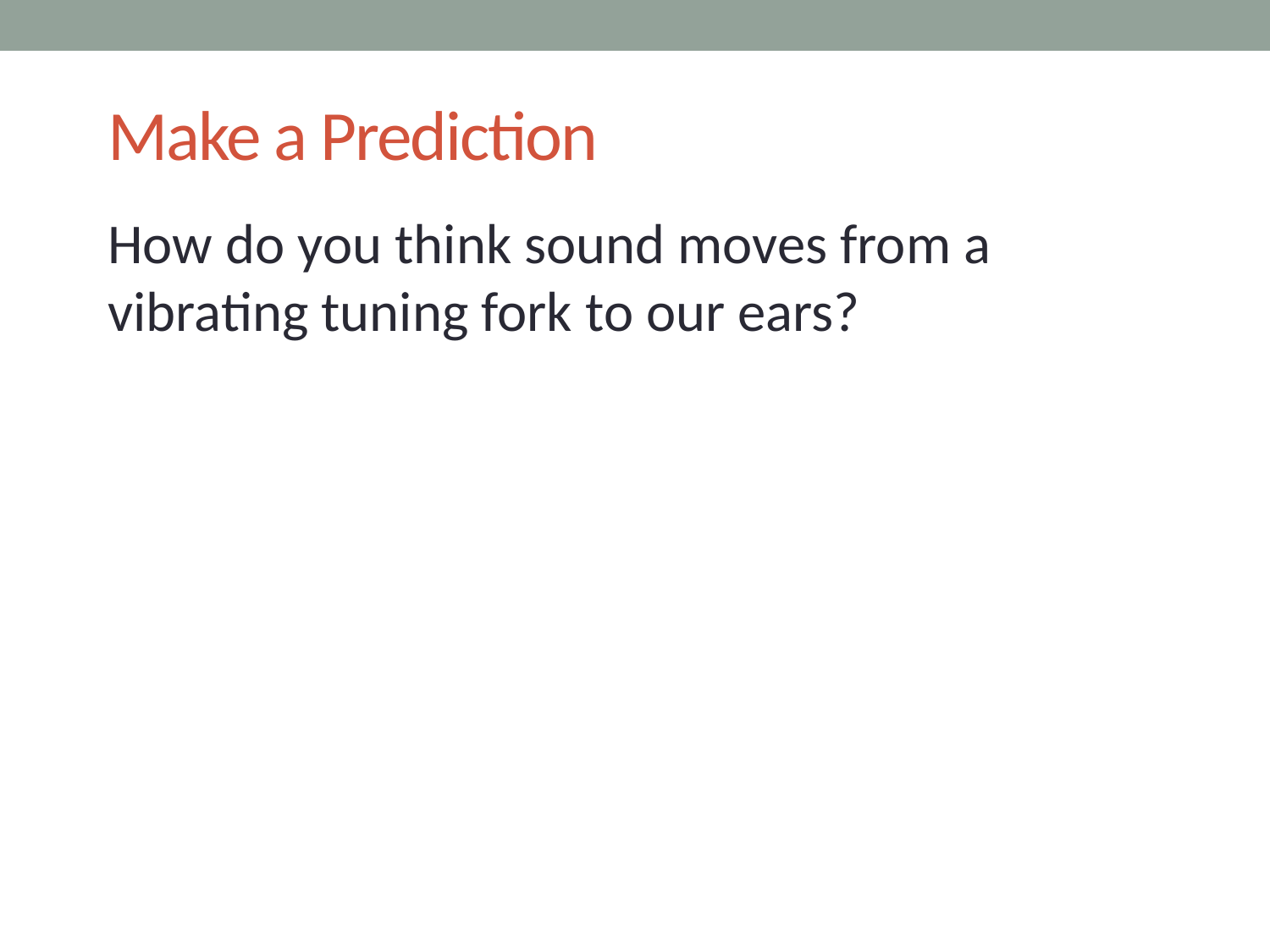

# Make a Prediction
How do you think sound moves from a vibrating tuning fork to our ears?